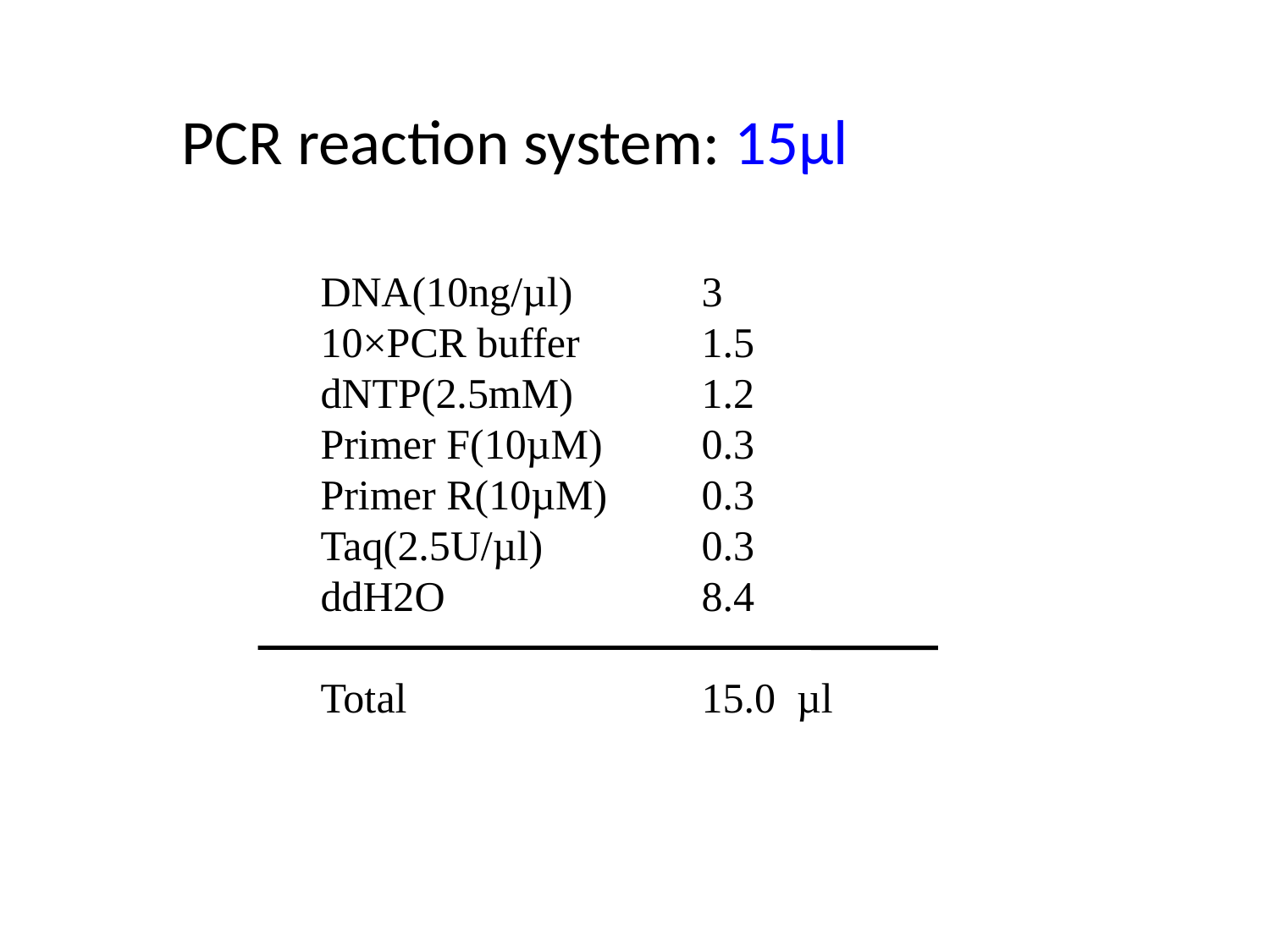

PCR reaction system: 15µl
DNA(10ng/µl)   	3
10×PCR buffer	1.5
dNTP(2.5mM)		1.2
Primer F(10µM)	0.3
Primer R(10µM)	0.3
Taq(2.5U/µl)      	0.3
ddH2O               	8.4

Total                    	15.0  µl